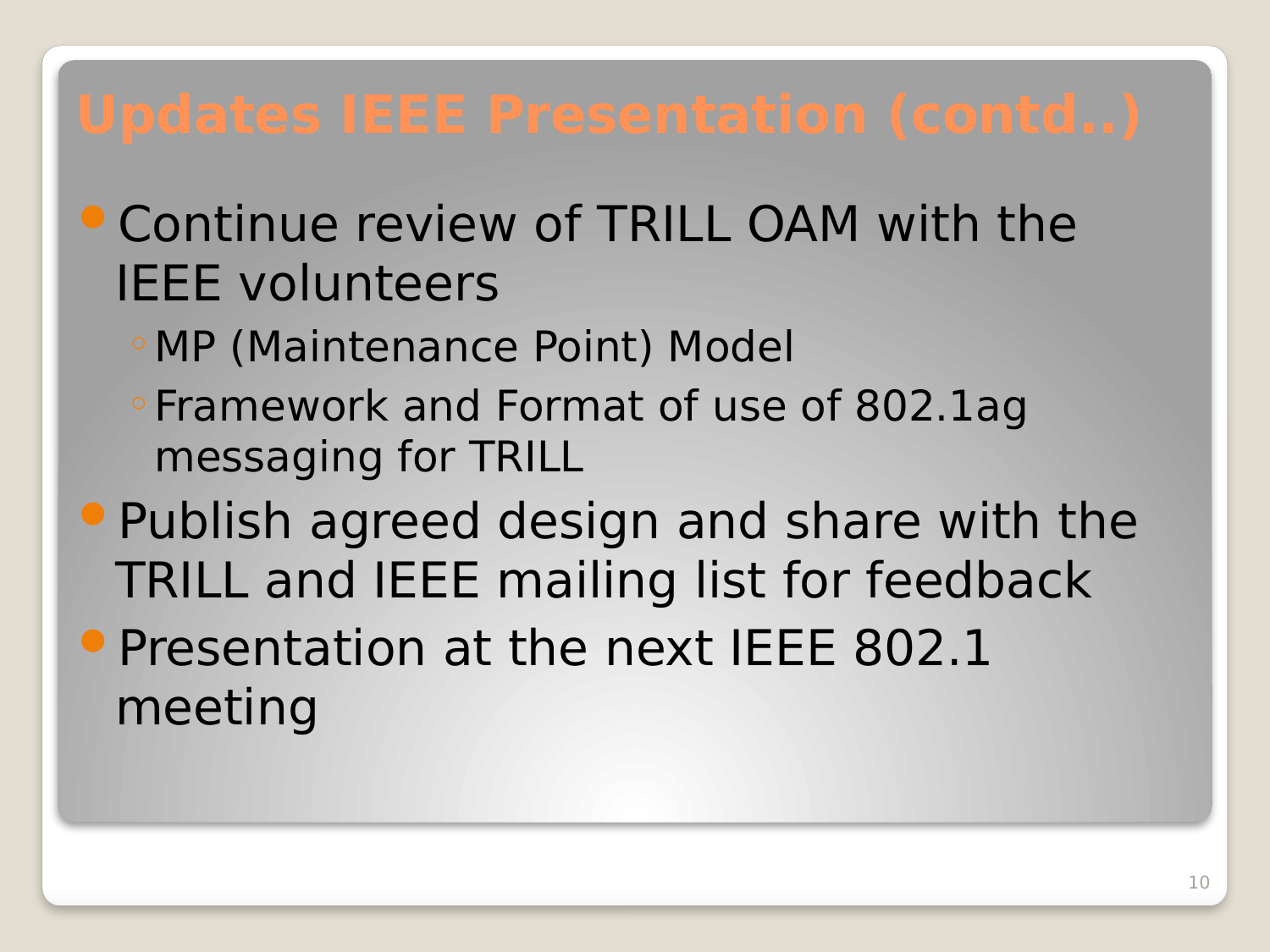

# Updates IEEE Presentation (contd..)
Continue review of TRILL OAM with the IEEE volunteers
MP (Maintenance Point) Model
Framework and Format of use of 802.1ag messaging for TRILL
Publish agreed design and share with the TRILL and IEEE mailing list for feedback
Presentation at the next IEEE 802.1 meeting
10